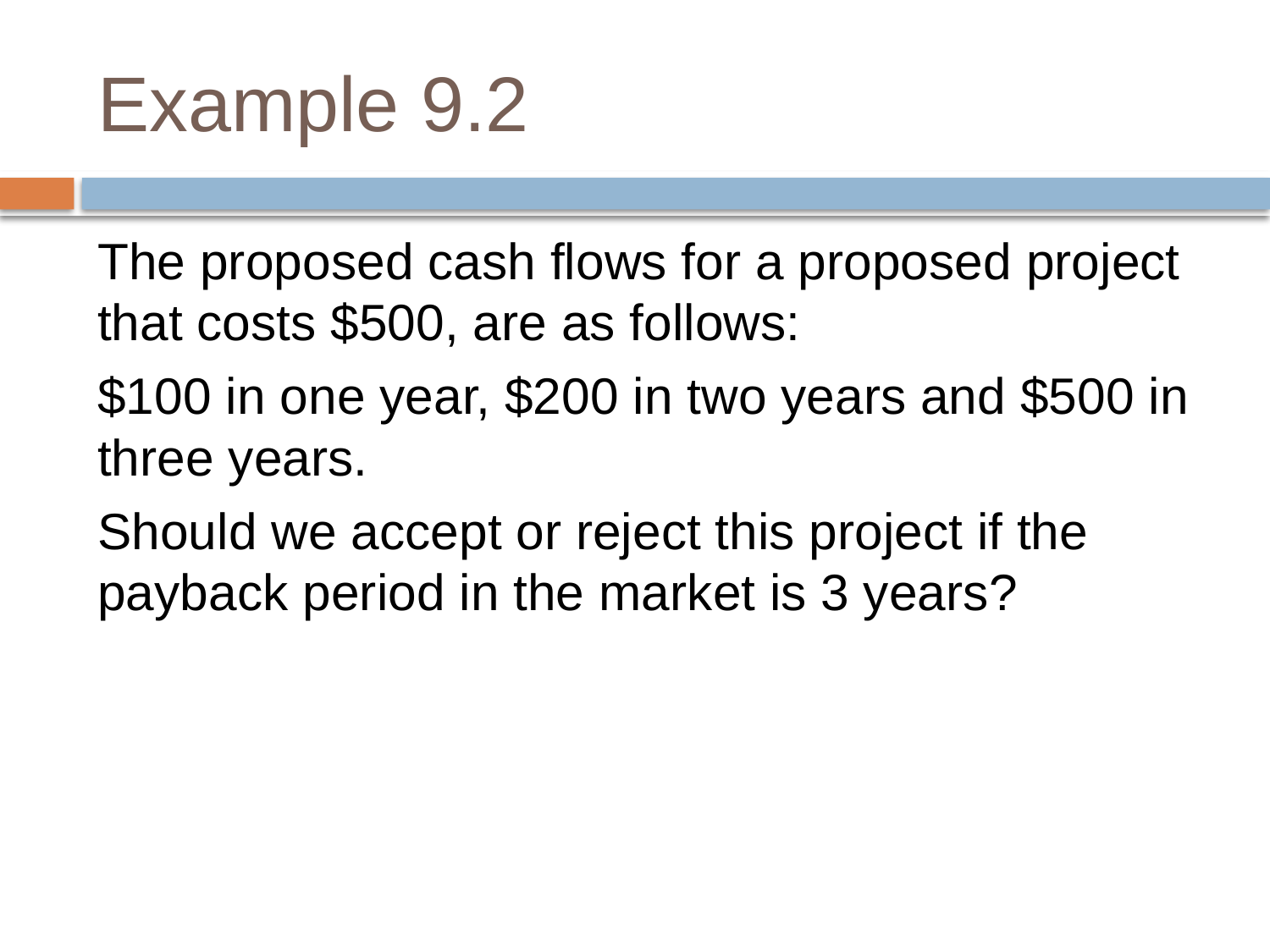

# Example 9.2
The proposed cash flows for a proposed project that costs $500, are as follows:
$100 in one year, $200 in two years and $500 in three years.
Should we accept or reject this project if the payback period in the market is 3 years?